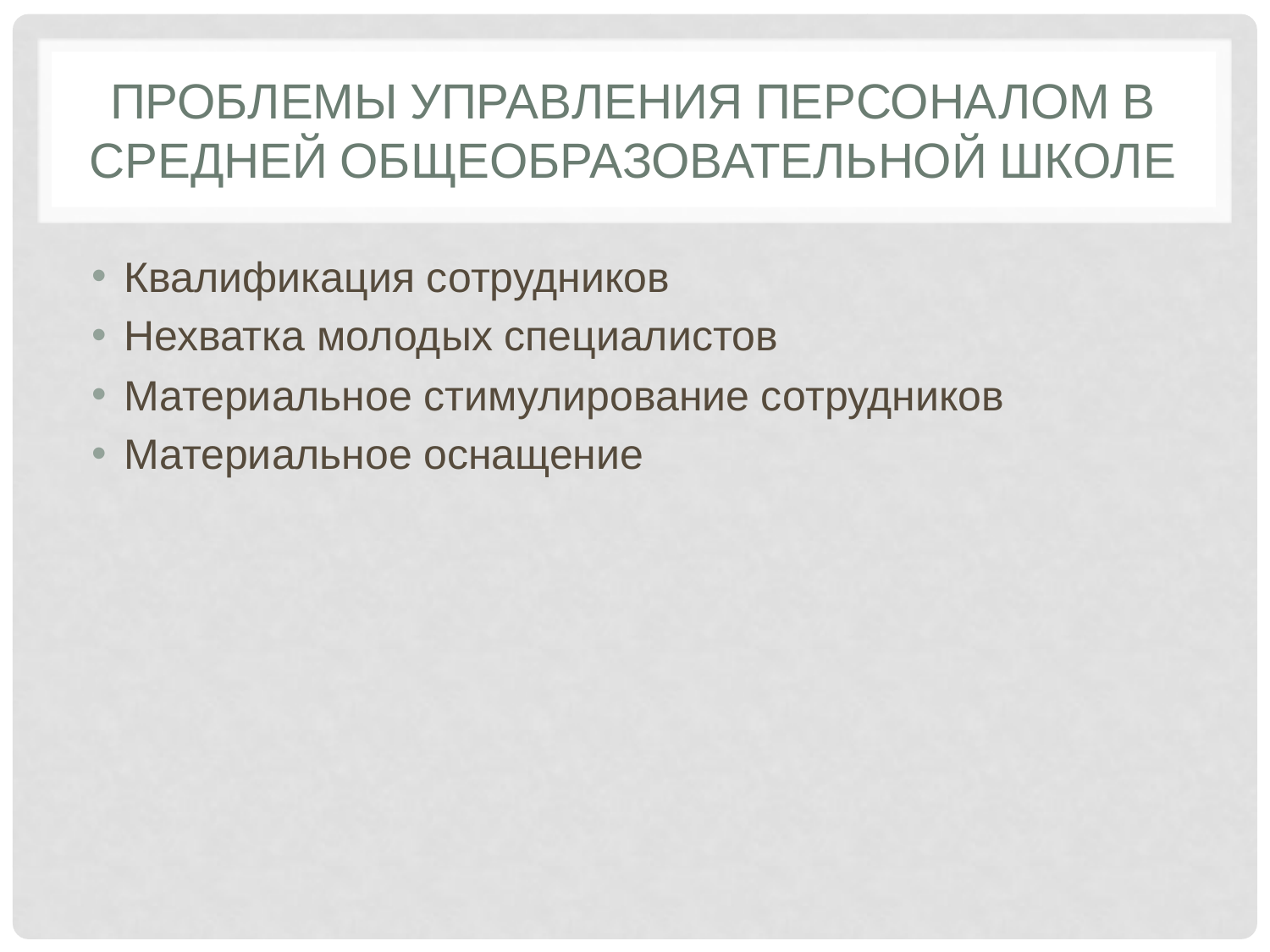

# Проблемы управления персоналом в средней общеобразовательной школе
Квалификация сотрудников
Нехватка молодых специалистов
Материальное стимулирование сотрудников
Материальное оснащение